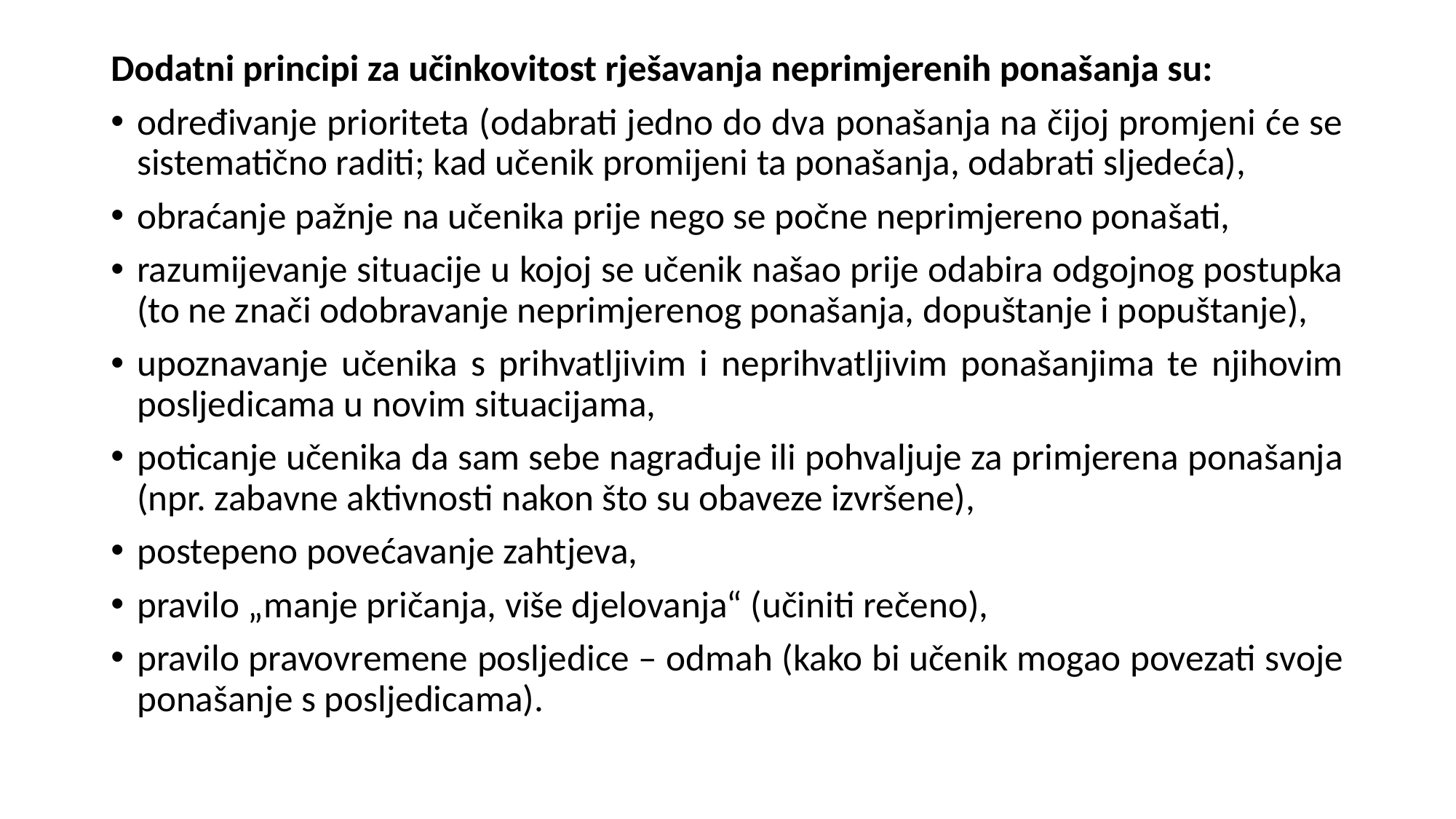

Dodatni principi za učinkovitost rješavanja neprimjerenih ponašanja su:
određivanje prioriteta (odabrati jedno do dva ponašanja na čijoj promjeni će se sistematično raditi; kad učenik promijeni ta ponašanja, odabrati sljedeća),
obraćanje pažnje na učenika prije nego se počne neprimjereno ponašati,
razumijevanje situacije u kojoj se učenik našao prije odabira odgojnog postupka (to ne znači odobravanje neprimjerenog ponašanja, dopuštanje i popuštanje),
upoznavanje učenika s prihvatljivim i neprihvatljivim ponašanjima te njihovim posljedicama u novim situacijama,
poticanje učenika da sam sebe nagrađuje ili pohvaljuje za primjerena ponašanja (npr. zabavne aktivnosti nakon što su obaveze izvršene),
postepeno povećavanje zahtjeva,
pravilo „manje pričanja, više djelovanja“ (učiniti rečeno),
pravilo pravovremene posljedice – odmah (kako bi učenik mogao povezati svoje ponašanje s posljedicama).